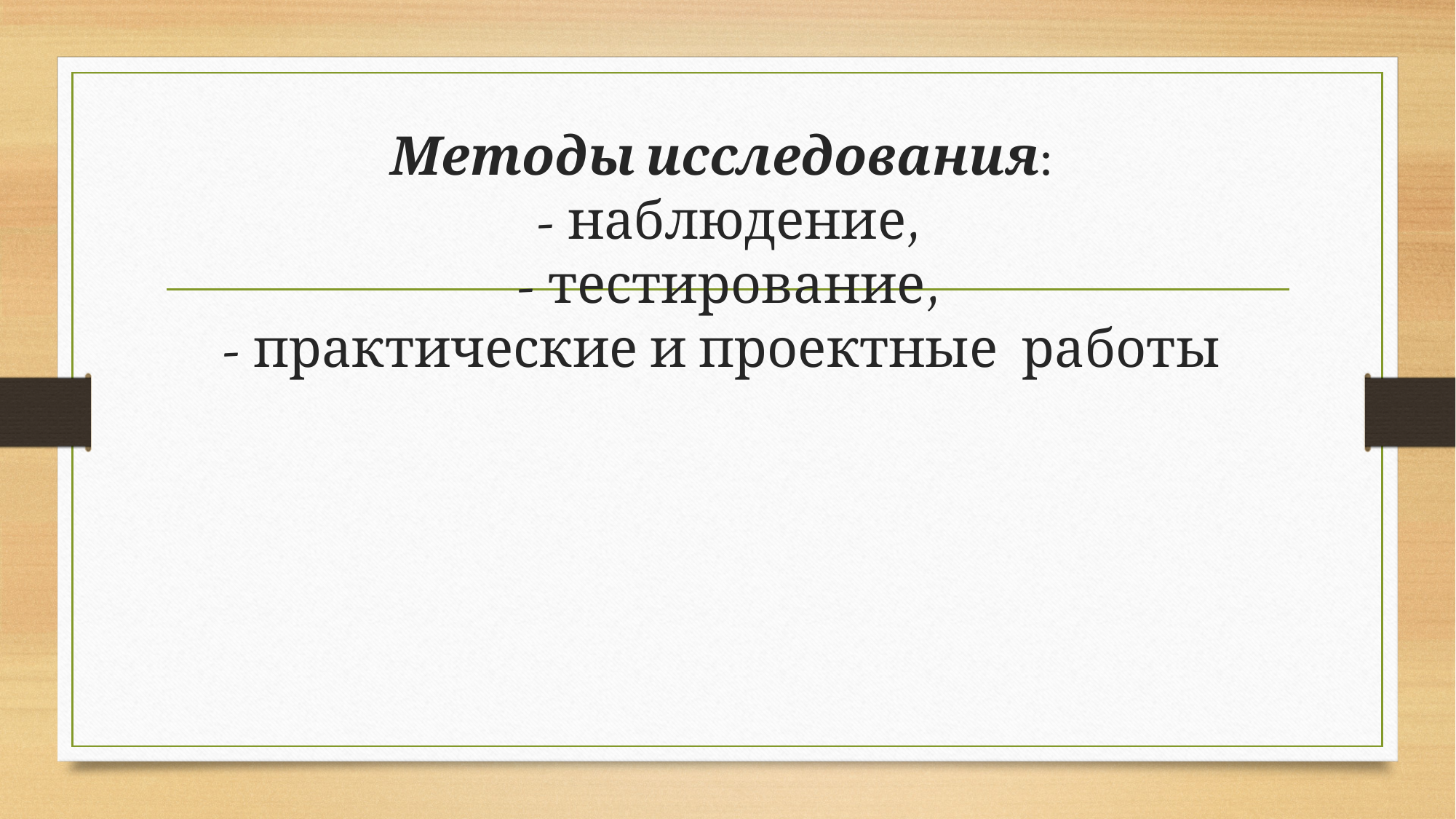

# Методы исследования: - наблюдение, - тестирование, - практические и проектные  работы